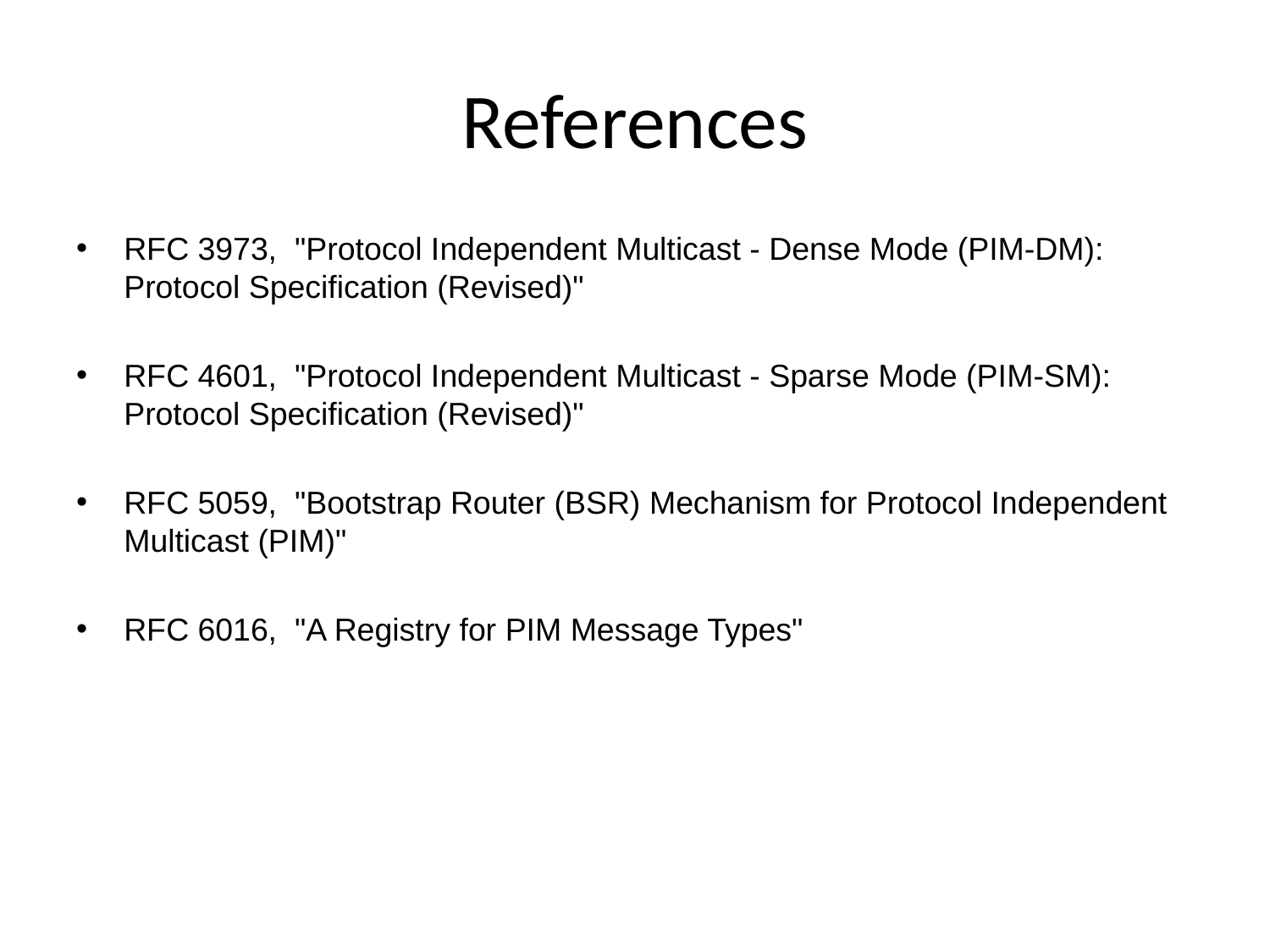

# References
RFC 3973,  "Protocol Independent Multicast - Dense Mode (PIM-DM): Protocol Specification (Revised)"

RFC 4601,  "Protocol Independent Multicast - Sparse Mode (PIM-SM): Protocol Specification (Revised)"

RFC 5059,  "Bootstrap Router (BSR) Mechanism for Protocol Independent Multicast (PIM)"

RFC 6016,  "A Registry for PIM Message Types"